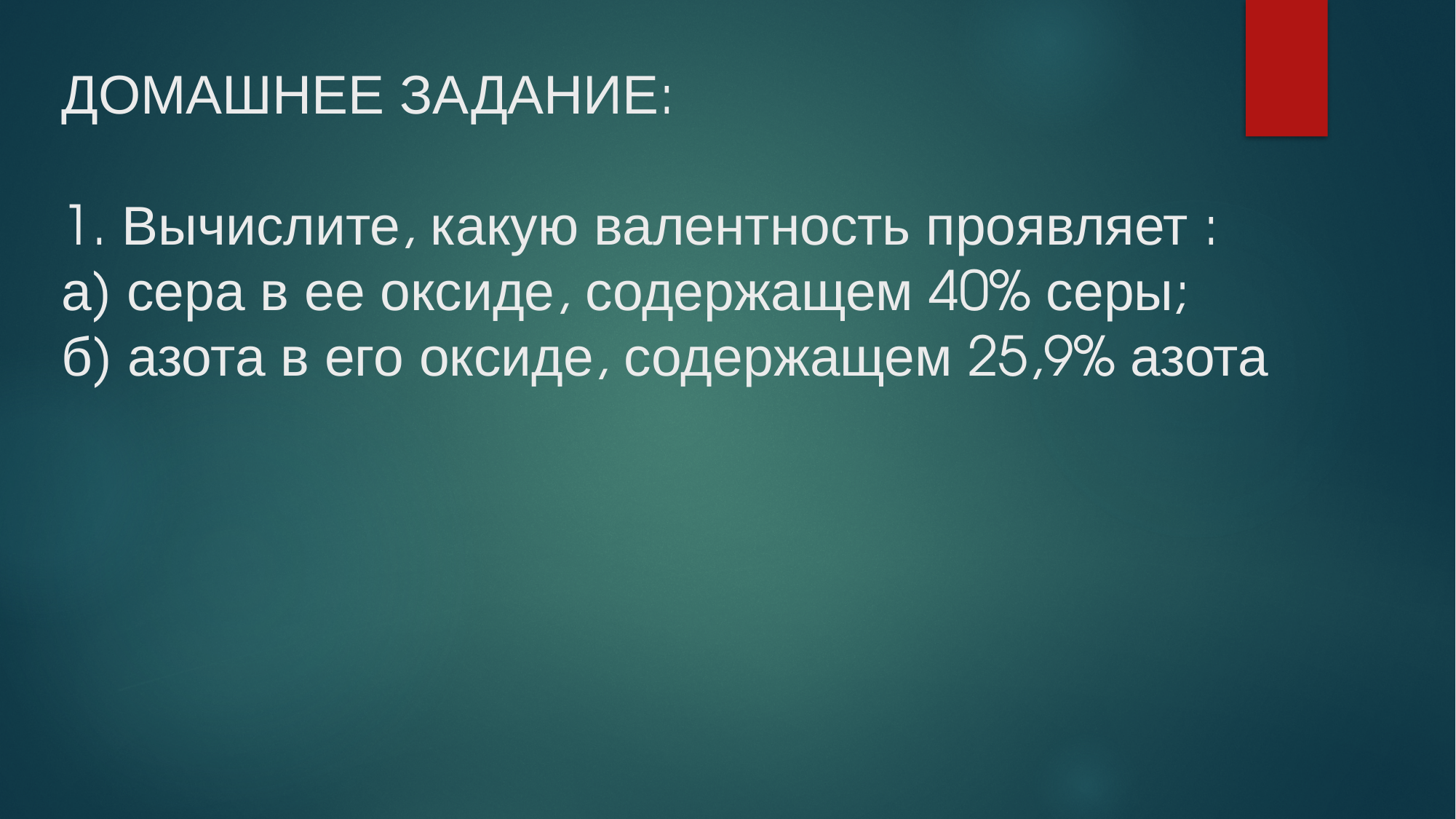

# ДОМАШНЕЕ ЗАДАНИЕ: 1. Вычислите, какую валентность проявляет : а) сера в ее оксиде, содержащем 40% серы; б) азота в его оксиде, содержащем 25,9% азота